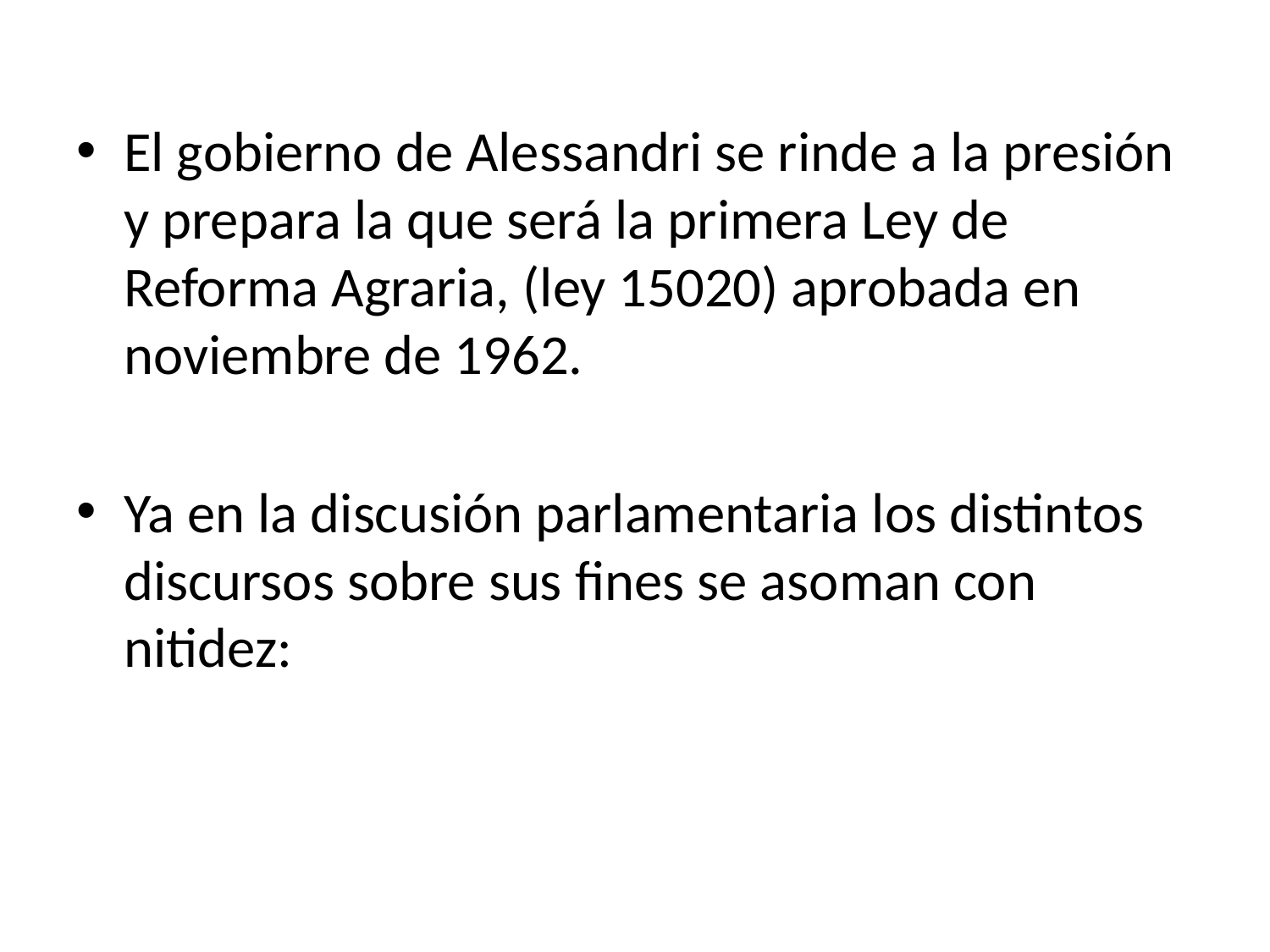

El gobierno de Alessandri se rinde a la presión y prepara la que será la primera Ley de Reforma Agraria, (ley 15020) aprobada en noviembre de 1962.

Ya en la discusión parlamentaria los distintos discursos sobre sus fines se asoman con nitidez: